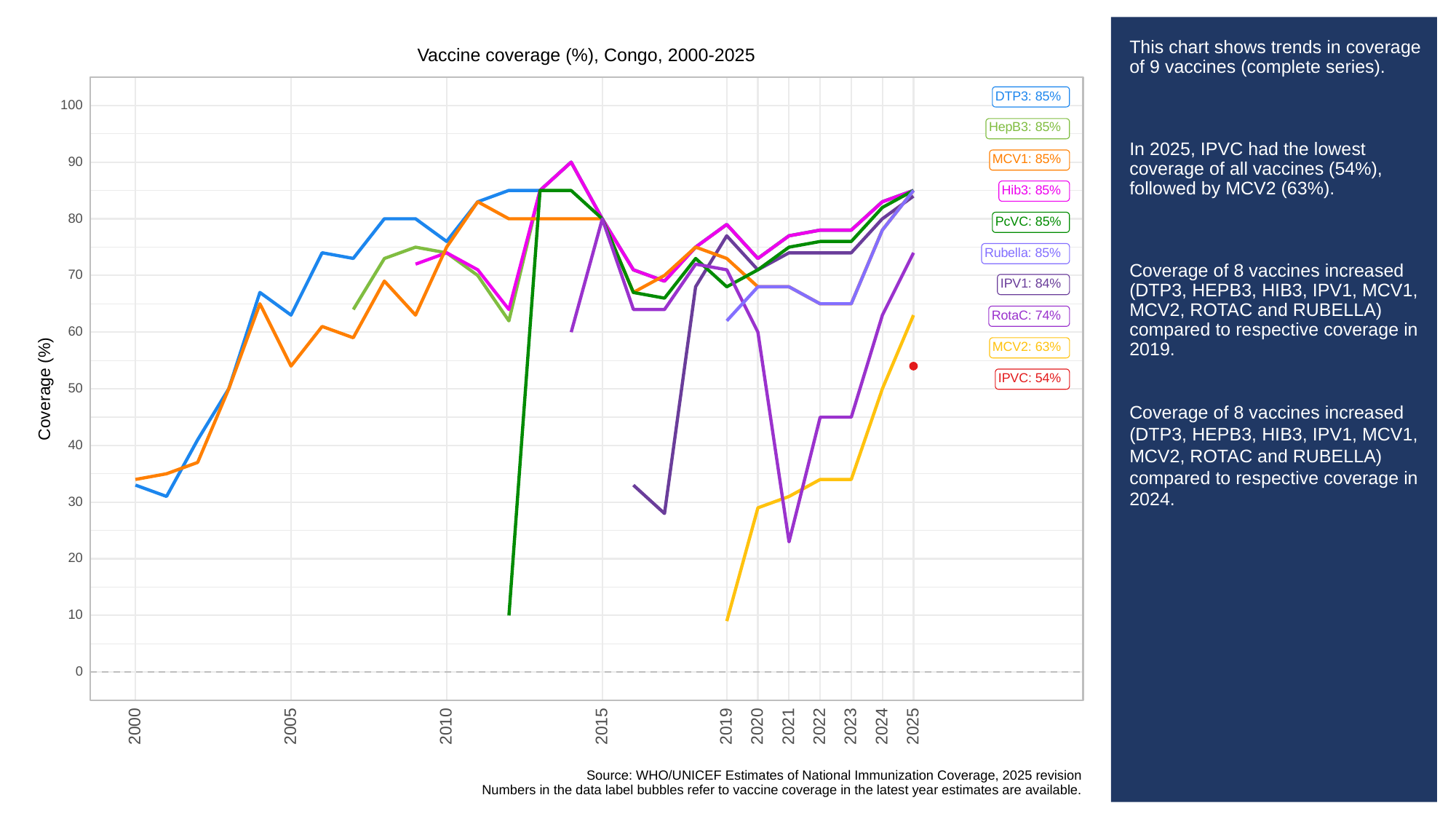

# This chart shows trends in coverage of 9 vaccines (complete series).

In 2025, IPVC had the lowest coverage of all vaccines (54%), followed by MCV2 (63%).

Coverage of 8 vaccines increased (DTP3, HEPB3, HIB3, IPV1, MCV1, MCV2, ROTAC and RUBELLA) compared to respective coverage in 2019.

Coverage of 8 vaccines increased (DTP3, HEPB3, HIB3, IPV1, MCV1, MCV2, ROTAC and RUBELLA) compared to respective coverage in 2024.

Vaccine coverage (%), Congo, 2000-2025

DTP3: 85%

100

HepB3: 85%

MCV1: 85%
90

Hib3: 85%

80
PcVC: 85%

Rubella: 85%

70

IPV1: 84%

RotaC: 74%

60

MCV2: 63%

IPVC: 54%
Coverage (%)
50

40

30

20

10

0

2023
2000
2005
2010
2015
2019
2020
2021
2022
2024
2025
Source: WHO/UNICEF Estimates of National Immunization Coverage, 2025 revision
Numbers in the data label bubbles refer to vaccine coverage in the latest year estimates are available.